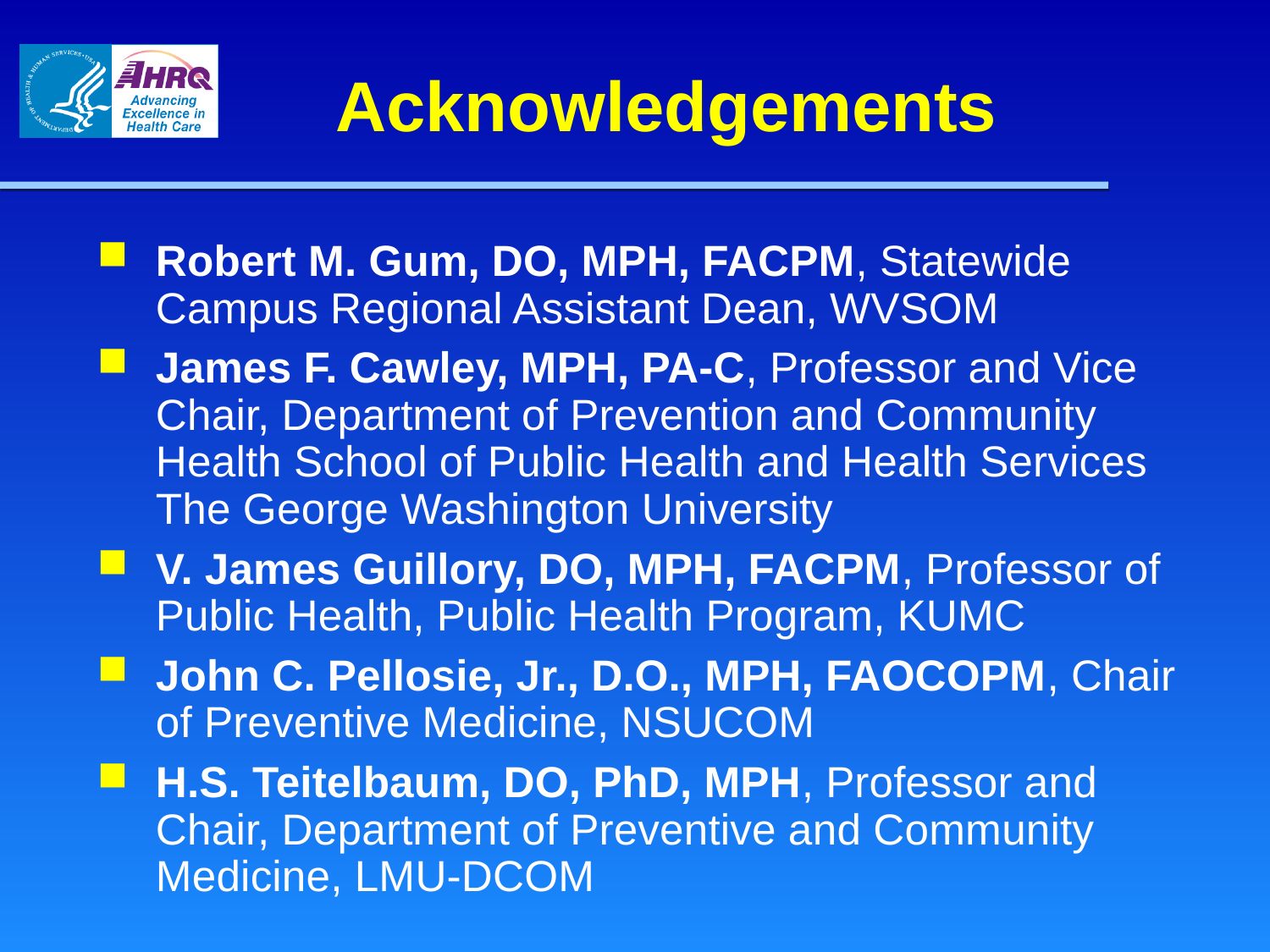

# Acknowledgements
Robert M. Gum, DO, MPH, FACPM, Statewide Campus Regional Assistant Dean, WVSOM
James F. Cawley, MPH, PA-C, Professor and Vice Chair, Department of Prevention and Community Health School of Public Health and Health Services  The George Washington University
V. James Guillory, DO, MPH, FACPM, Professor of Public Health, Public Health Program, KUMC
John C. Pellosie, Jr., D.O., MPH, FAOCOPM, Chair of Preventive Medicine, NSUCOM
H.S. Teitelbaum, DO, PhD, MPH, Professor and Chair, Department of Preventive and Community Medicine, LMU-DCOM